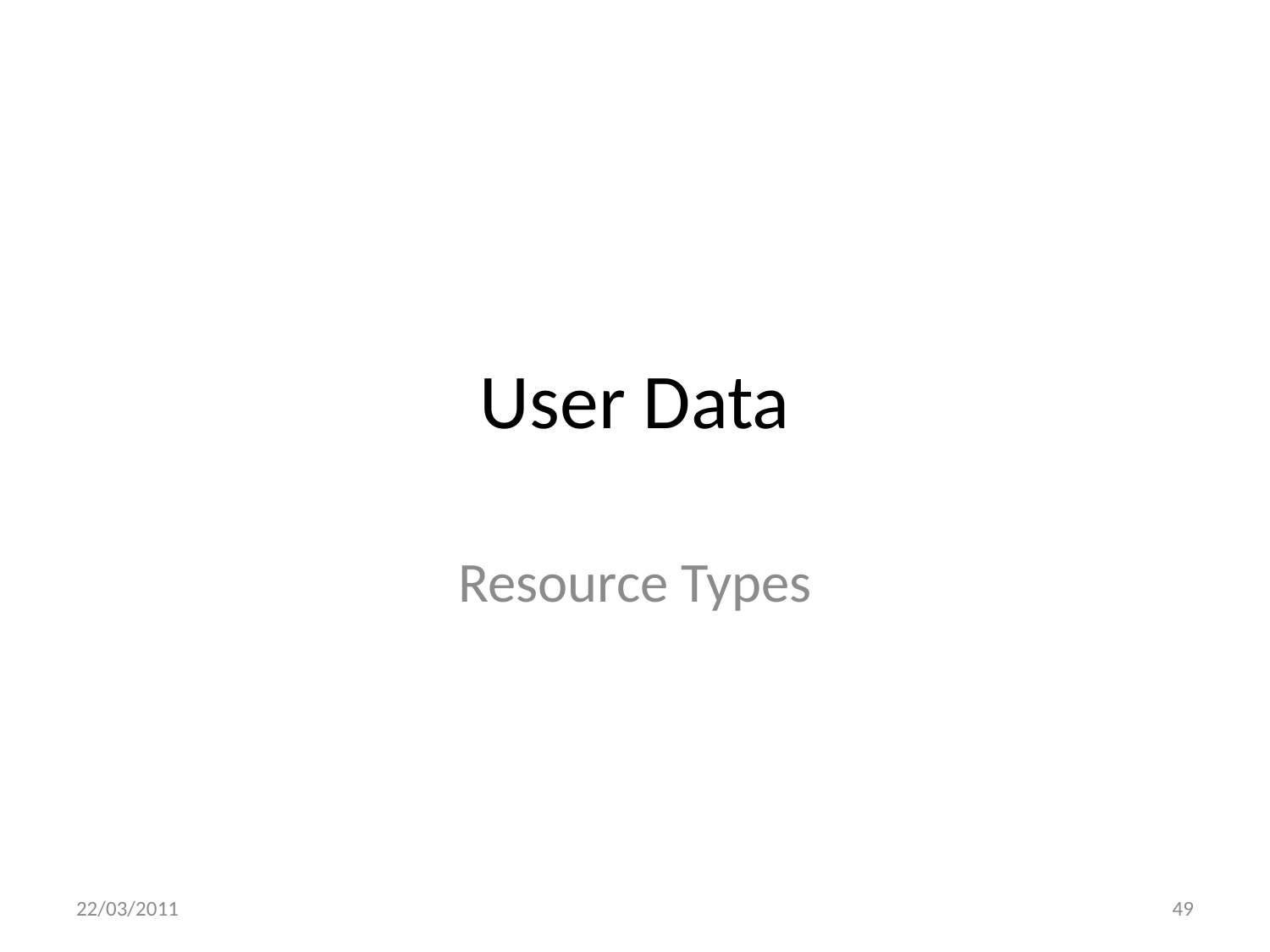

# User Data
Resource Types
22/03/2011
49